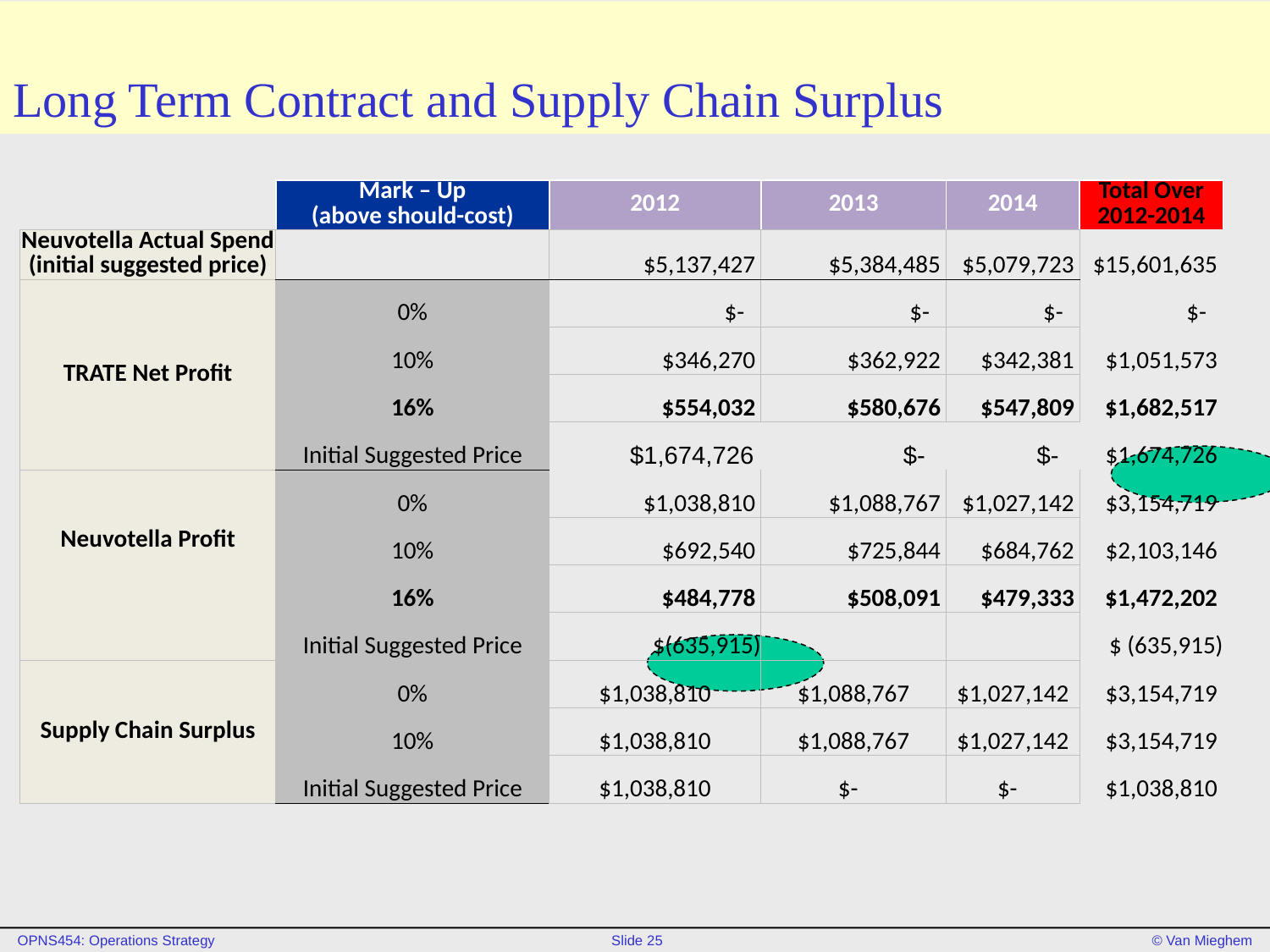

# Long Term Contract and Supply Chain Surplus
|  | Mark – Up (above should-cost) | 2012 | 2013 | 2014 | Total Over 2012-2014 |
| --- | --- | --- | --- | --- | --- |
| Neuvotella Actual Spend (initial suggested price) |  | $5,137,427 | $5,384,485 | $5,079,723 | $15,601,635 |
| TRATE Net Profit | 0% | $- | $- | $- | $- |
|  | 10% | $346,270 | $362,922 | $342,381 | $1,051,573 |
|  | 16% | $554,032 | $580,676 | $547,809 | $1,682,517 |
|  | Initial Suggested Price | $1,674,726 | $- | $- | $1,674,726 |
|  | 0% | $1,038,810 | $1,088,767 | $1,027,142 | $3,154,719 |
| Neuvotella Profit | 10% | $692,540 | $725,844 | $684,762 | $2,103,146 |
|  | 16% | $484,778 | $508,091 | $479,333 | $1,472,202 |
|  | Initial Suggested Price | $(635,915) |  |  | $ (635,915) |
| Supply Chain Surplus | 0% | $1,038,810 | $1,088,767 | $1,027,142 | $3,154,719 |
|  | 10% | $1,038,810 | $1,088,767 | $1,027,142 | $3,154,719 |
|  | Initial Suggested Price | $1,038,810 | $- | $- | $1,038,810 |